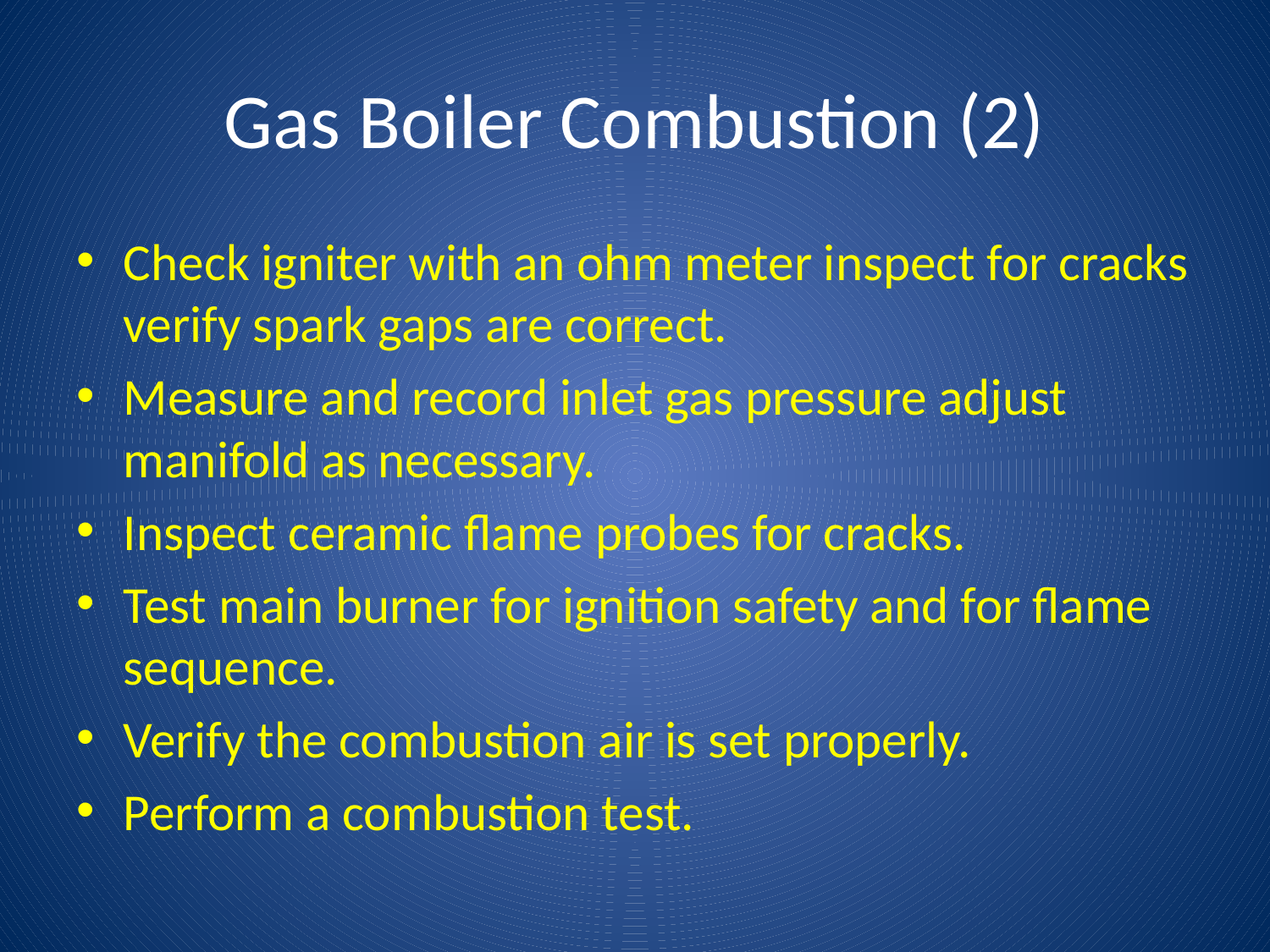

# Gas Boiler Combustion (2)
Check igniter with an ohm meter inspect for cracks verify spark gaps are correct.
Measure and record inlet gas pressure adjust manifold as necessary.
Inspect ceramic flame probes for cracks.
Test main burner for ignition safety and for flame sequence.
Verify the combustion air is set properly.
Perform a combustion test.